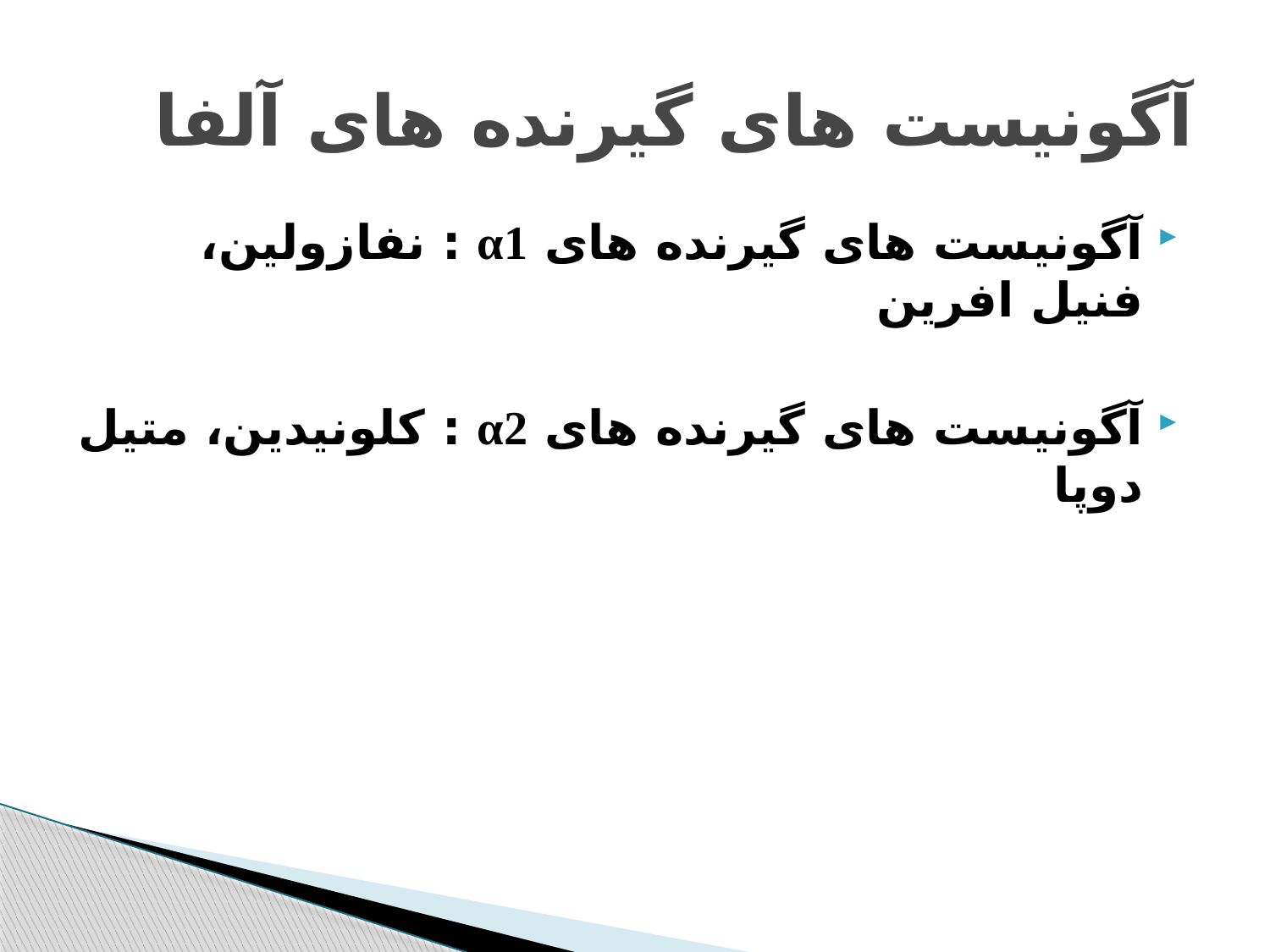

# آگونیست های گیرنده های آلفا
آگونیست های گیرنده های α1 : نفازولین، فنیل افرین

آگونیست های گیرنده های α2 : کلونیدین، متیل دوپا